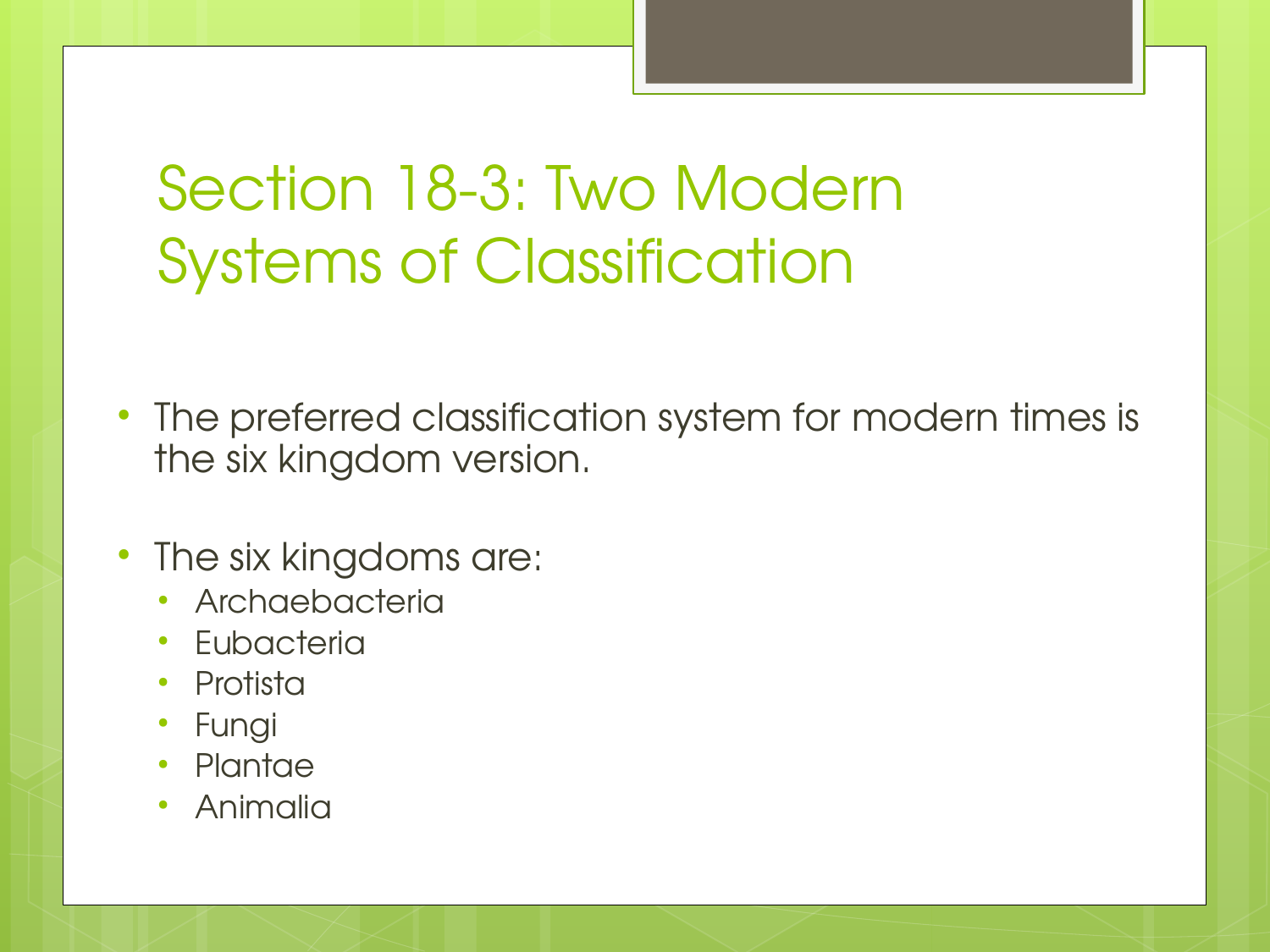

# Section 18-3: Two Modern Systems of Classification
The preferred classification system for modern times is the six kingdom version.

The six kingdoms are:
Archaebacteria
Eubacteria
Protista
Fungi
Plantae
Animalia